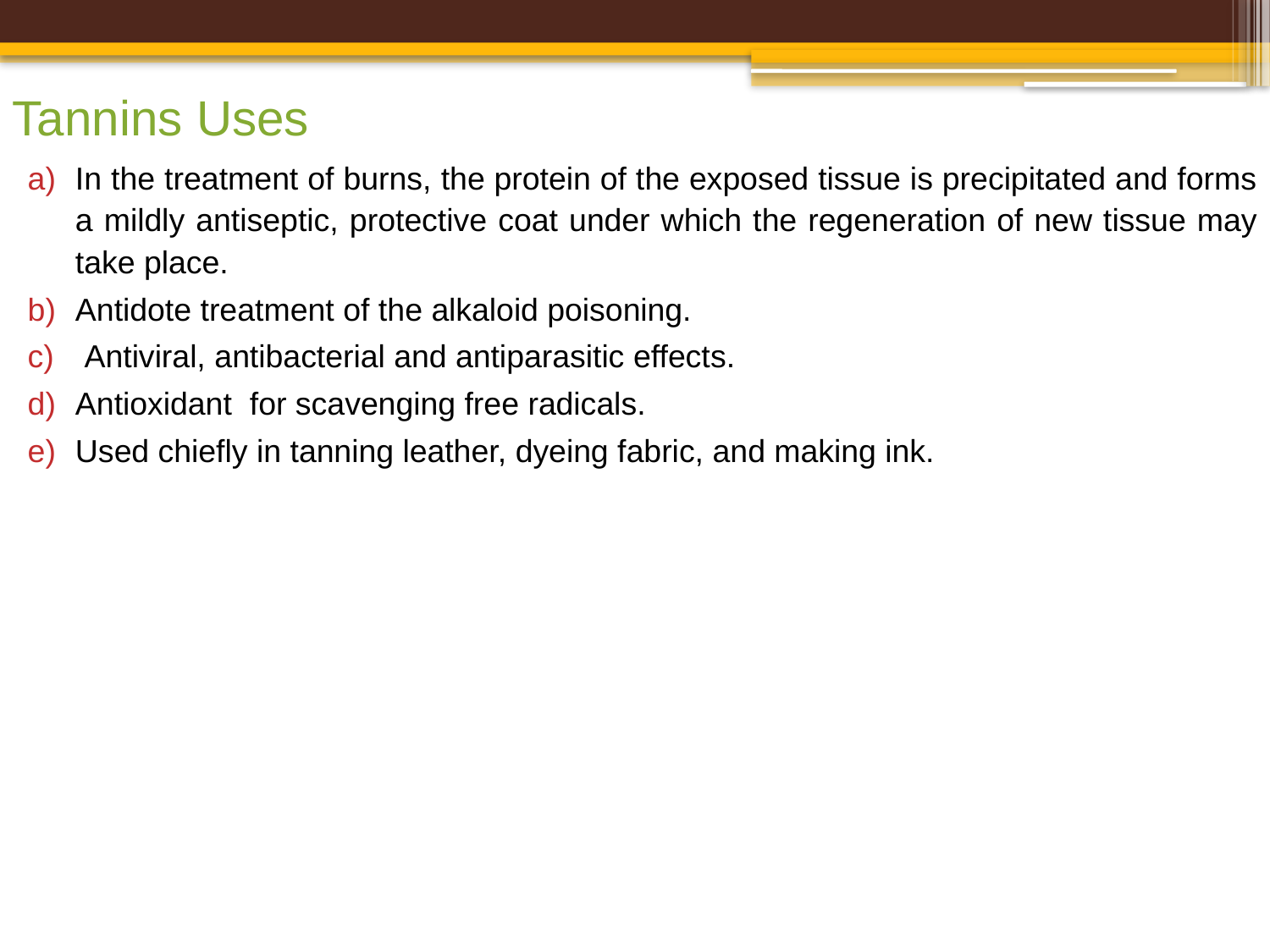

# Tannins Uses
In the treatment of burns, the protein of the exposed tissue is precipitated and forms a mildly antiseptic, protective coat under which the regeneration of new tissue may take place.
Antidote treatment of the alkaloid poisoning.
 Antiviral, antibacterial and antiparasitic effects.
Antioxidant  for scavenging free radicals.
Used chiefly in tanning leather, dyeing fabric, and making ink.